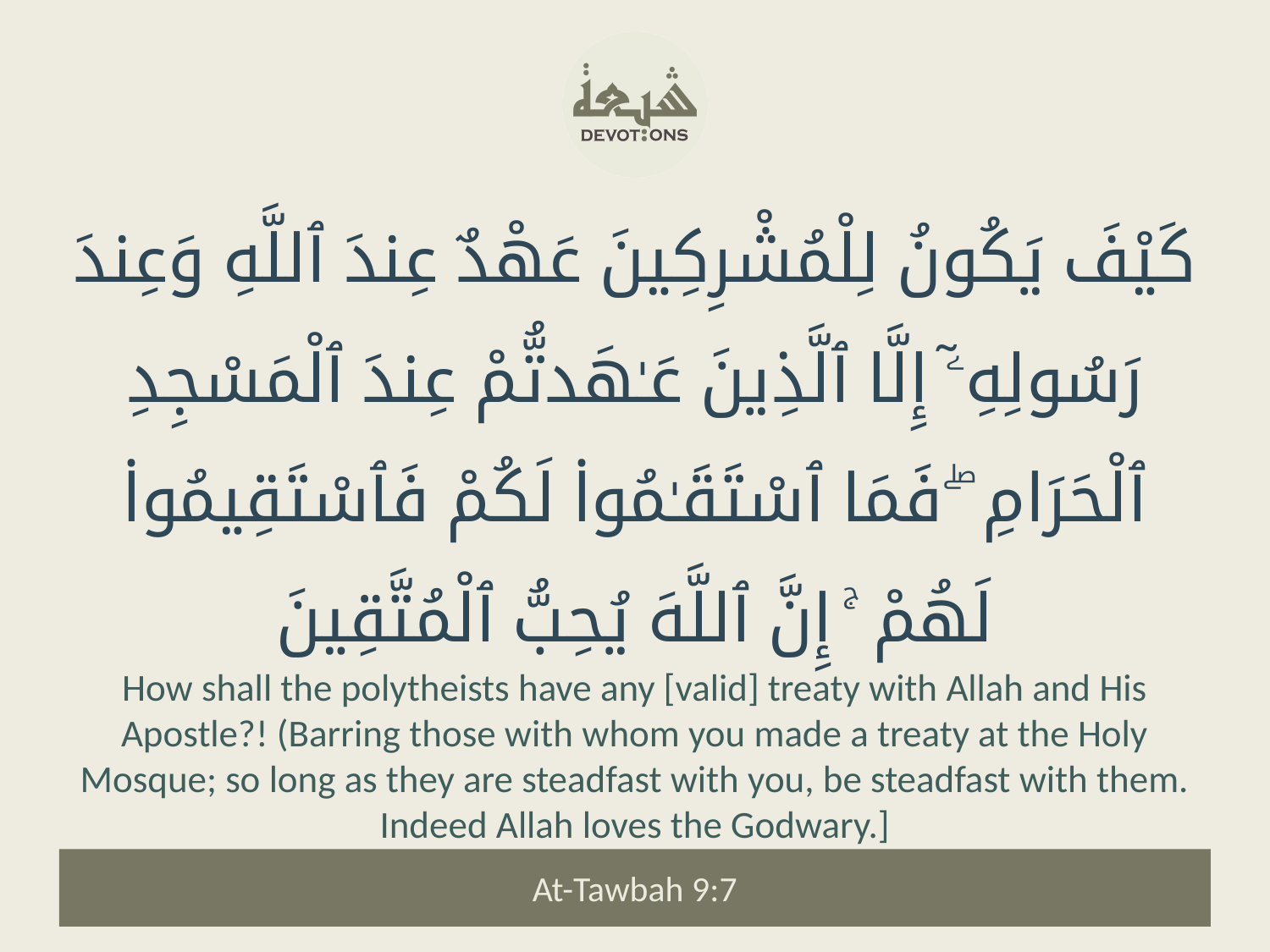

كَيْفَ يَكُونُ لِلْمُشْرِكِينَ عَهْدٌ عِندَ ٱللَّهِ وَعِندَ رَسُولِهِۦٓ إِلَّا ٱلَّذِينَ عَـٰهَدتُّمْ عِندَ ٱلْمَسْجِدِ ٱلْحَرَامِ ۖ فَمَا ٱسْتَقَـٰمُوا۟ لَكُمْ فَٱسْتَقِيمُوا۟ لَهُمْ ۚ إِنَّ ٱللَّهَ يُحِبُّ ٱلْمُتَّقِينَ
How shall the polytheists have any [valid] treaty with Allah and His Apostle?! (Barring those with whom you made a treaty at the Holy Mosque; so long as they are steadfast with you, be steadfast with them. Indeed Allah loves the Godwary.]
At-Tawbah 9:7